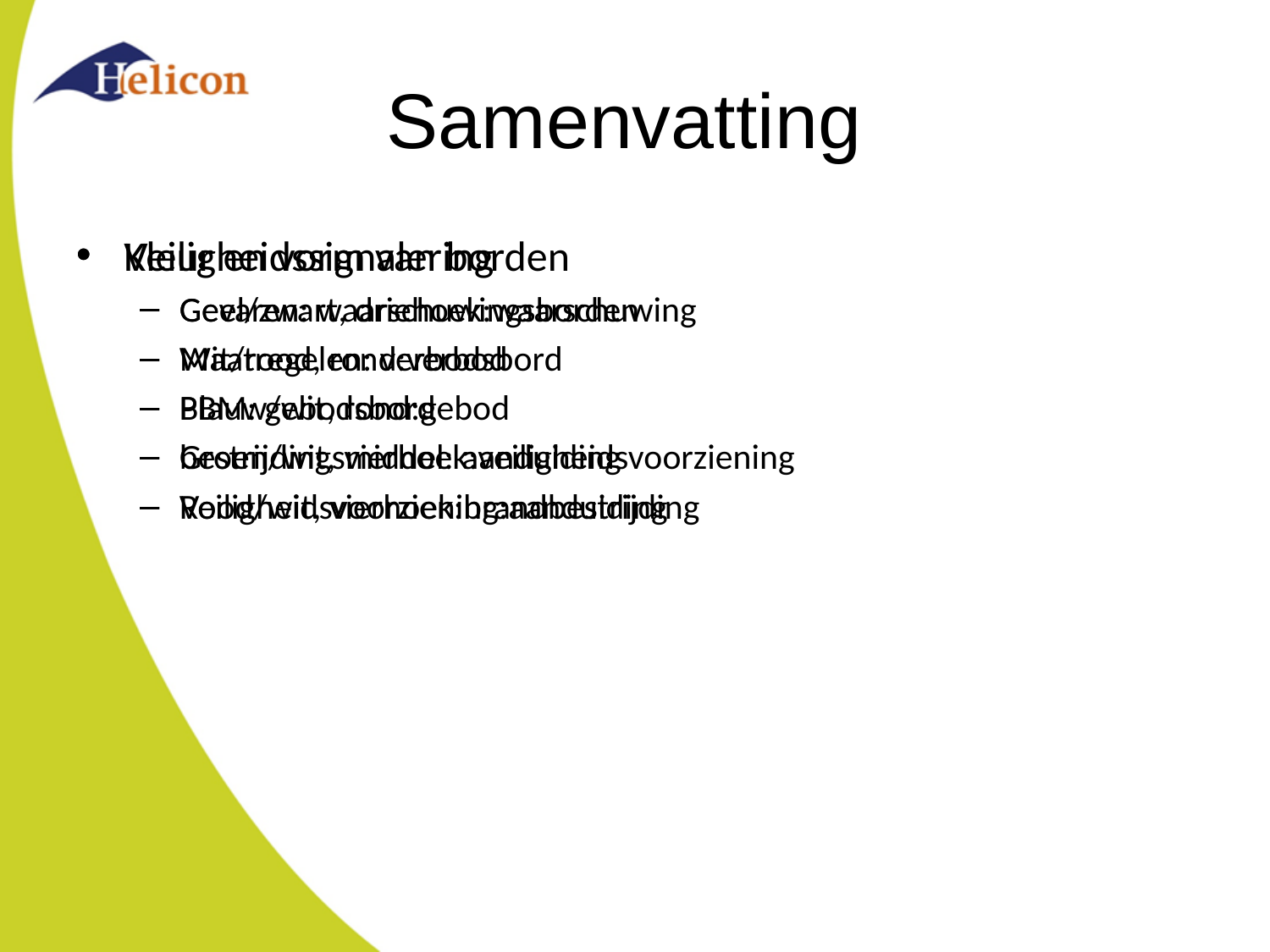

# Samenvatting
Veiligheidssignalering
Gevaren: waarschuwingsborden
Maatregelen: verbodsbord
PBM: gebodsbord
bestrijdingsmiddel: aanduiding
Veiligheidsvoorziening:aanduiding
Kleur en vorm van borden
Geel/zwart, driehoek:waarschuwing
Wit/rood, rond:verbod
Blauw/wit, rond:gebod
Groen/wit, vierhoek:veiligheidsvoorziening
Rood/wit, vierhoek:brandbestrijding